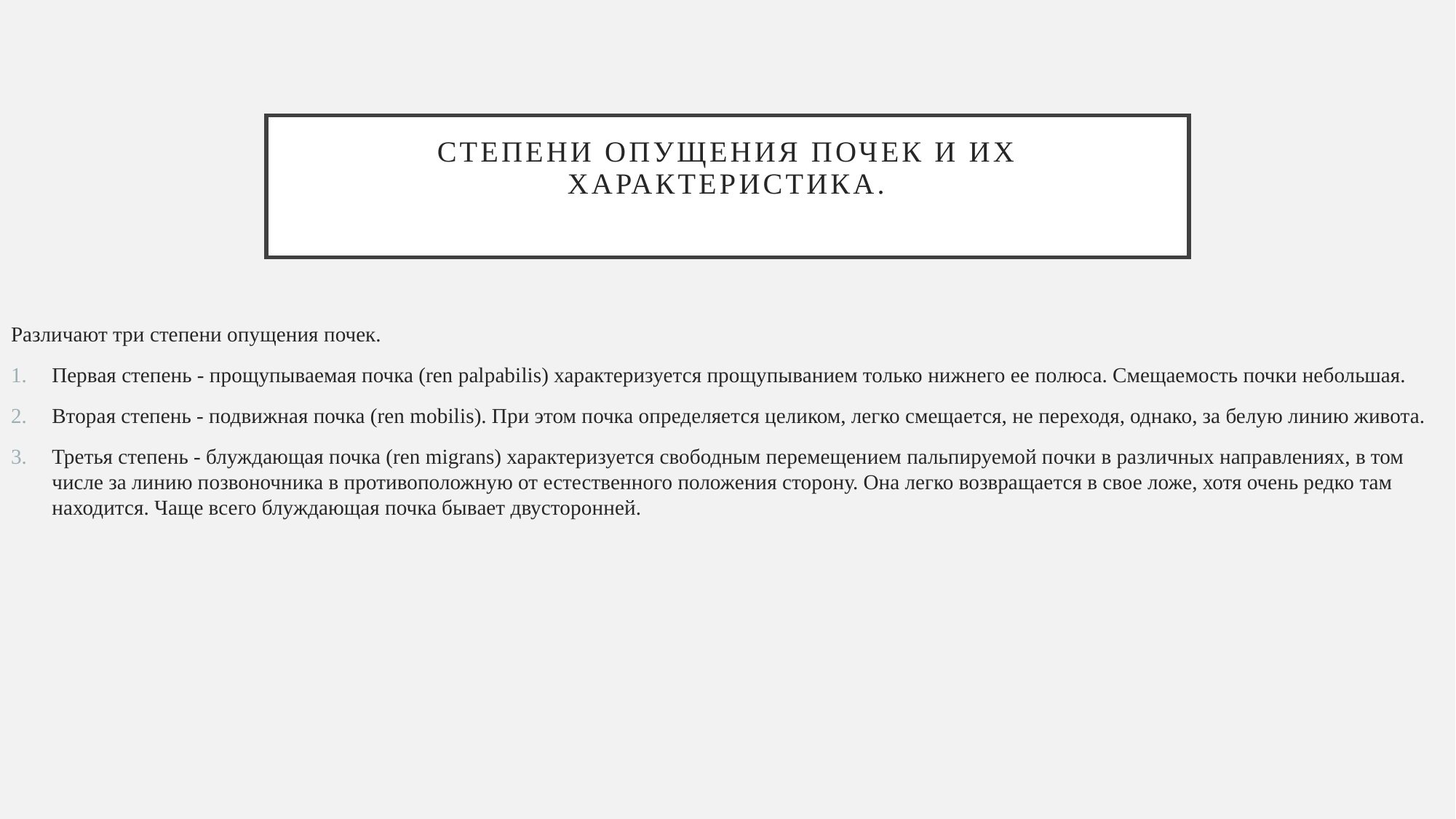

# степени опущения почек и их характеристика.
Различают три степени опущения почек.
Первая степень - прощупываемая почка (ren palpabilis) характеризуется прощупыванием только нижнего ее полюса. Смещаемость почки небольшая.
Вторая степень - подвижная почка (ren mobilis). При этом почка определяется целиком, легко смещается, не переходя, однако, за белую линию живота.
Третья степень - блуждающая почка (ren migrans) характеризуется свободным перемещением пальпируемой почки в различных направлениях, в том числе за линию позвоночника в противоположную от естественного положения сторону. Она легко возвращается в свое ложе, хотя очень редко там находится. Чаще всего блуждающая почка бывает двусторонней.